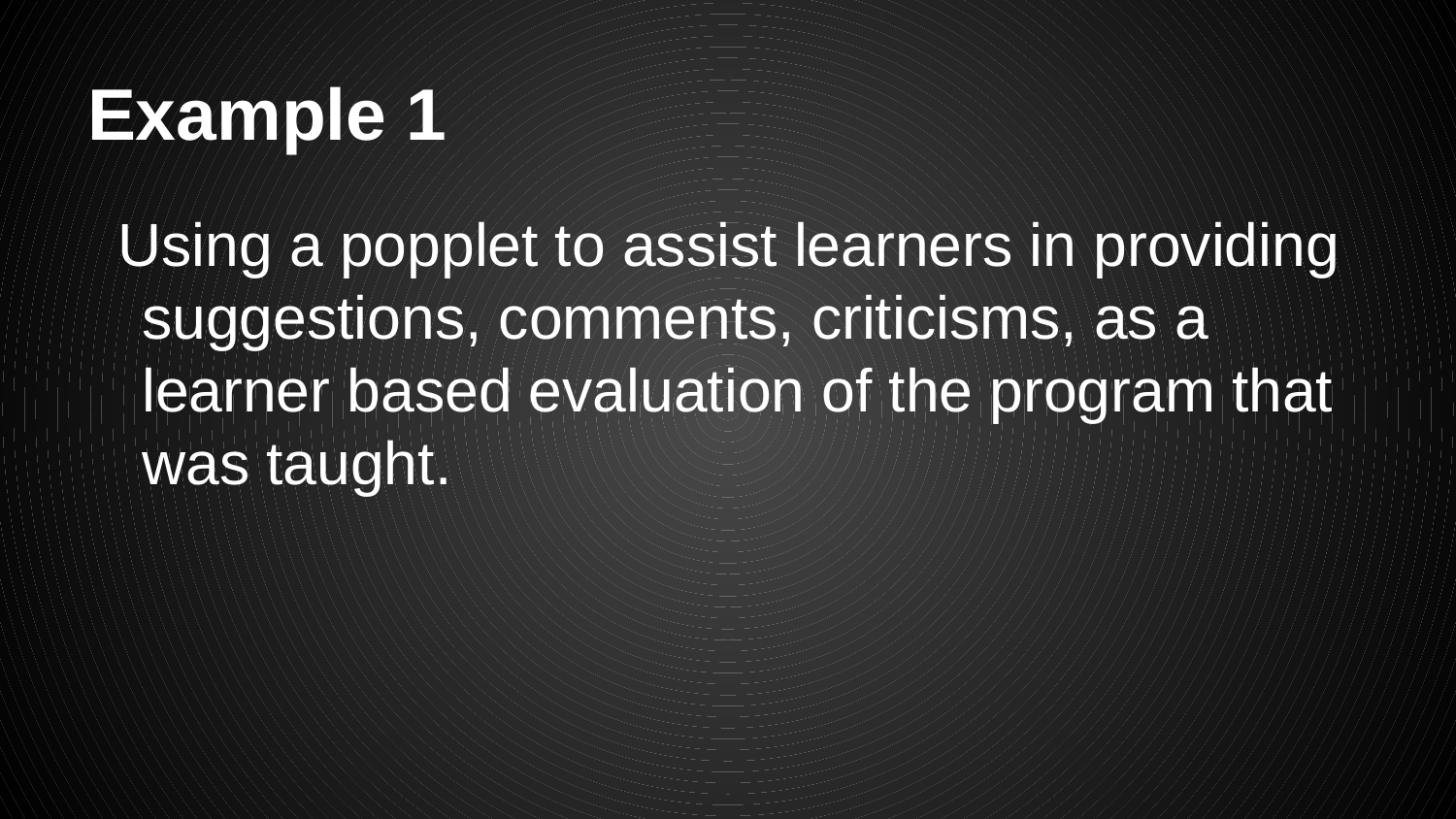

# Example 1
Using a popplet to assist learners in providing suggestions, comments, criticisms, as a learner based evaluation of the program that was taught.